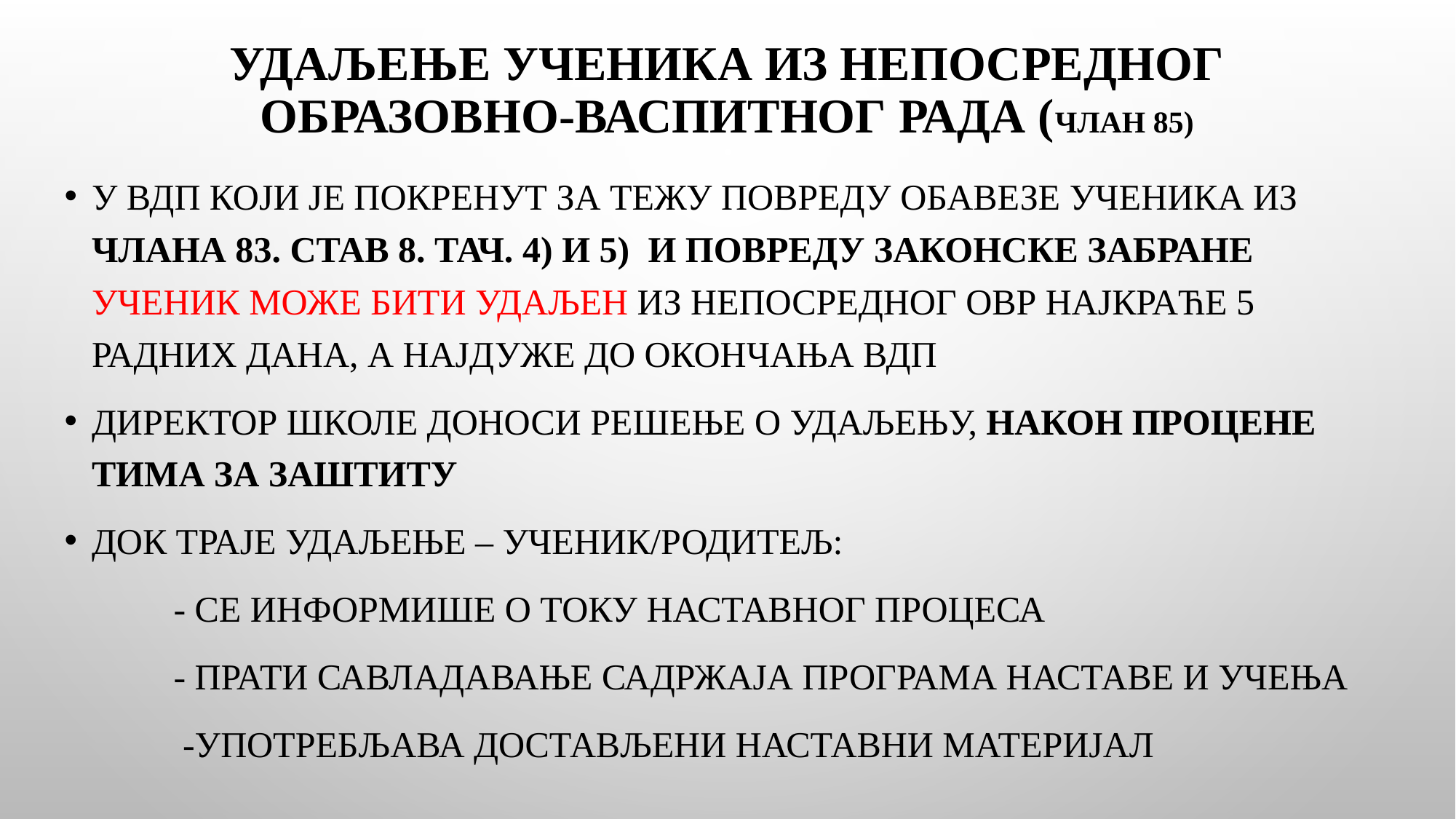

# Удаљење ученика из непосредног образовно-васпитног рада (члан 85)
У ВДП који је покренут за тежу повреду обавезе ученика из члана 83. став 8. тач. 4) и 5)  и повреду законске забране ученик може бити удаљен из непосредног ОВР најкраће 5 радних дана, а најдуже до окончања ВДП
Директор школе доноси решење о удаљењу, након процене тима за заштиту
Док траје удаљење – ученик/родитељ:
	- се информише о току наставног процеса
	- прати савладавање садржаја програма наставе и учења
	 -употребљава достављени наставни материјал